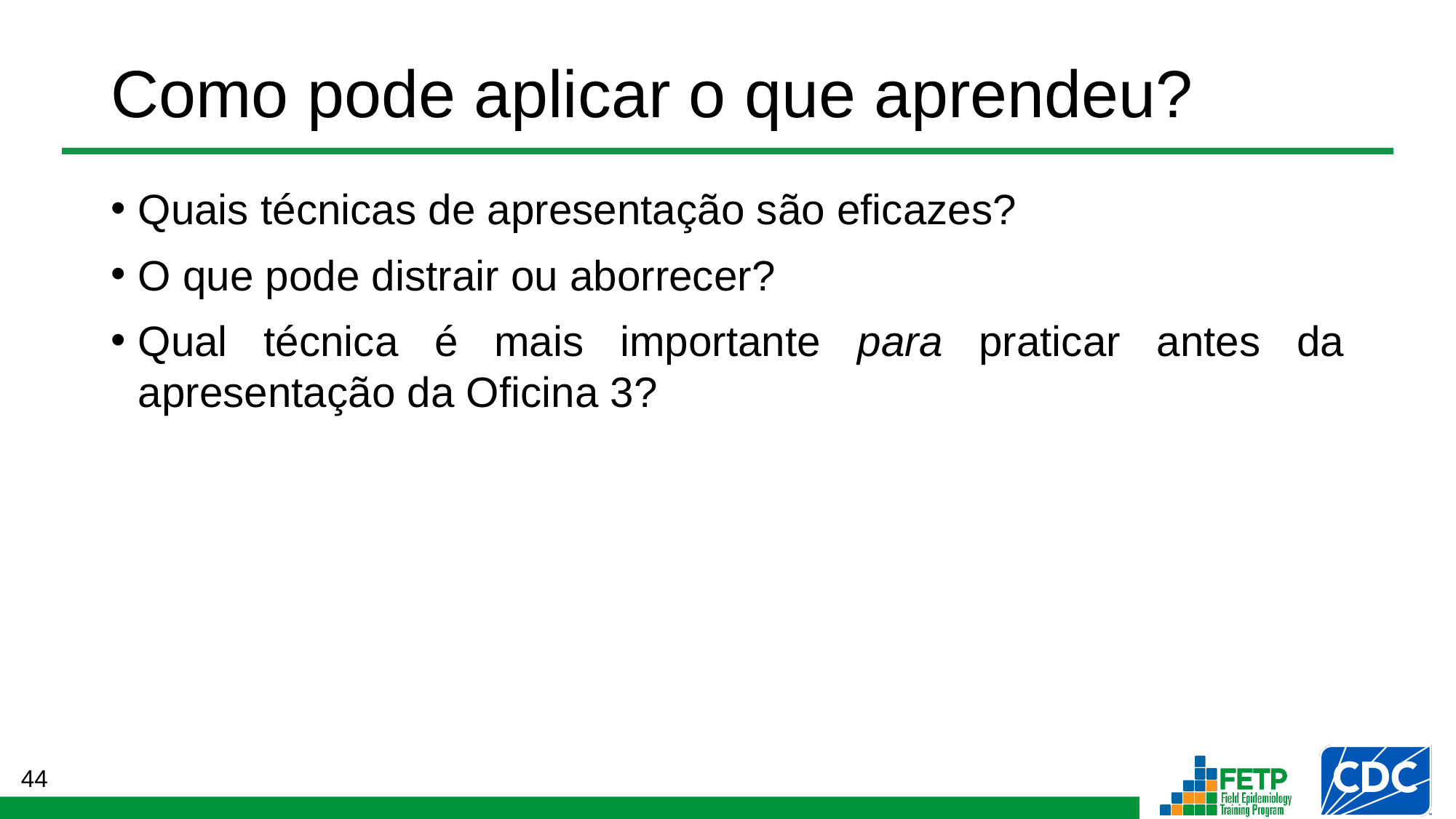

# Como pode aplicar o que aprendeu?
Quais técnicas de apresentação são eficazes?
O que pode distrair ou aborrecer?
Qual técnica é mais importante para praticar antes da apresentação da Oficina 3?